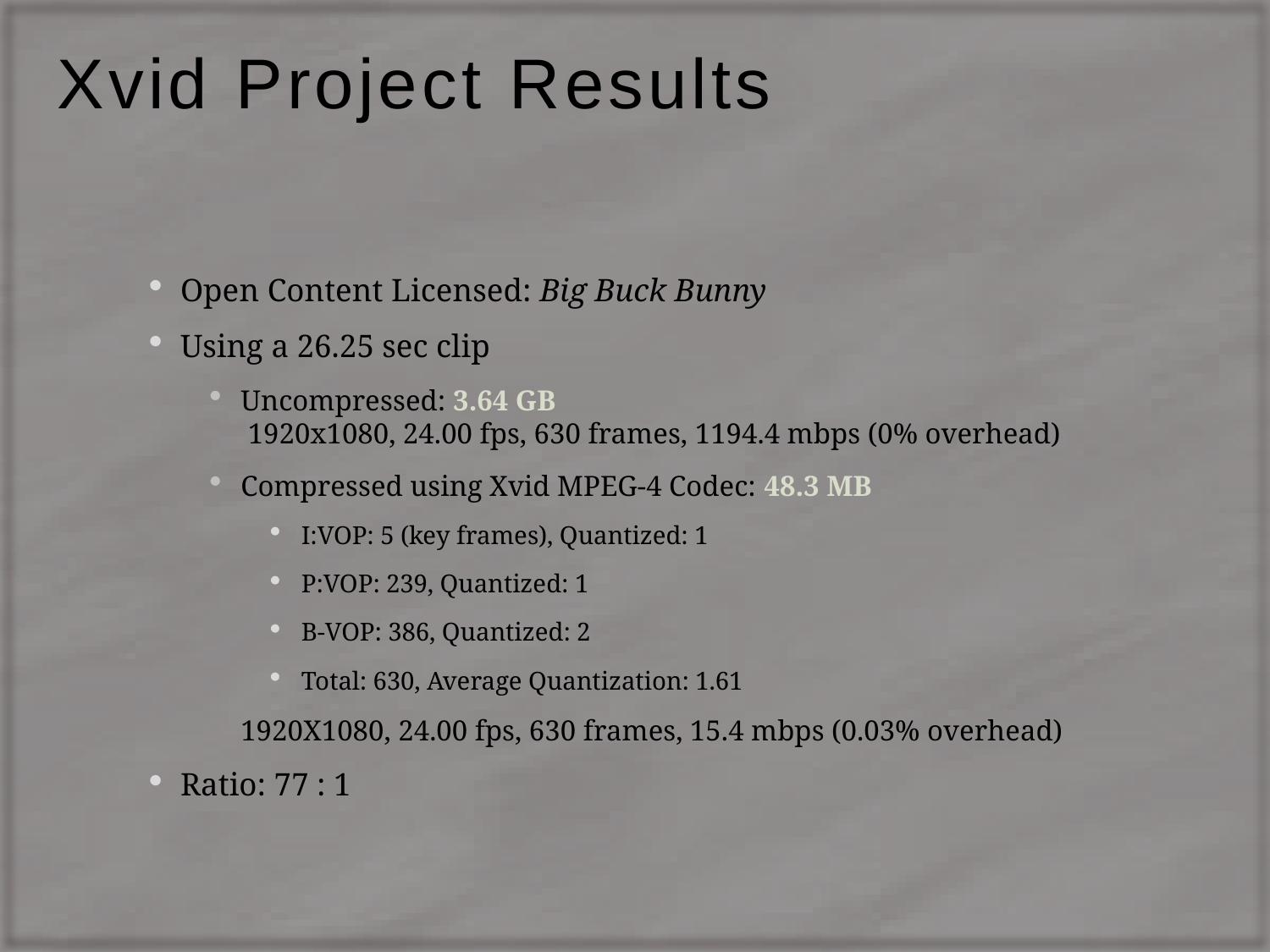

# Xvid Project Results
Open Content Licensed: Big Buck Bunny
Using a 26.25 sec clip
Uncompressed: 3.64 GB
 1920x1080, 24.00 fps, 630 frames, 1194.4 mbps (0% overhead)
Compressed using Xvid MPEG-4 Codec: 48.3 MB
I:VOP: 5 (key frames), Quantized: 1
P:VOP: 239, Quantized: 1
B-VOP: 386, Quantized: 2
Total: 630, Average Quantization: 1.61
	1920X1080, 24.00 fps, 630 frames, 15.4 mbps (0.03% overhead)
Ratio: 77 : 1